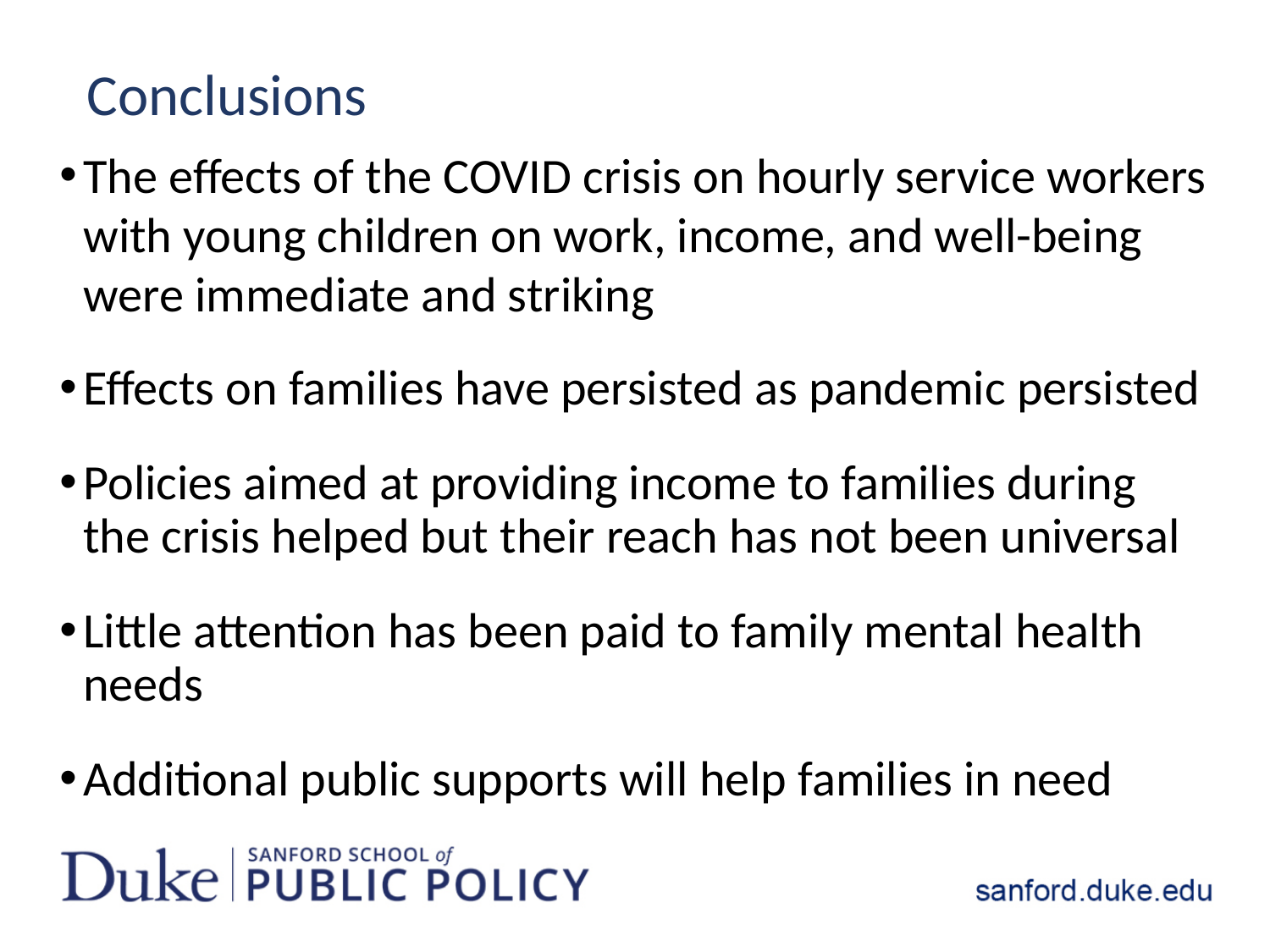

# Conclusions
The effects of the COVID crisis on hourly service workers with young children on work, income, and well-being were immediate and striking

Effects on families have persisted as pandemic persisted

Policies aimed at providing income to families during the crisis helped but their reach has not been universal

Little attention has been paid to family mental health needs

Additional public supports will help families in need